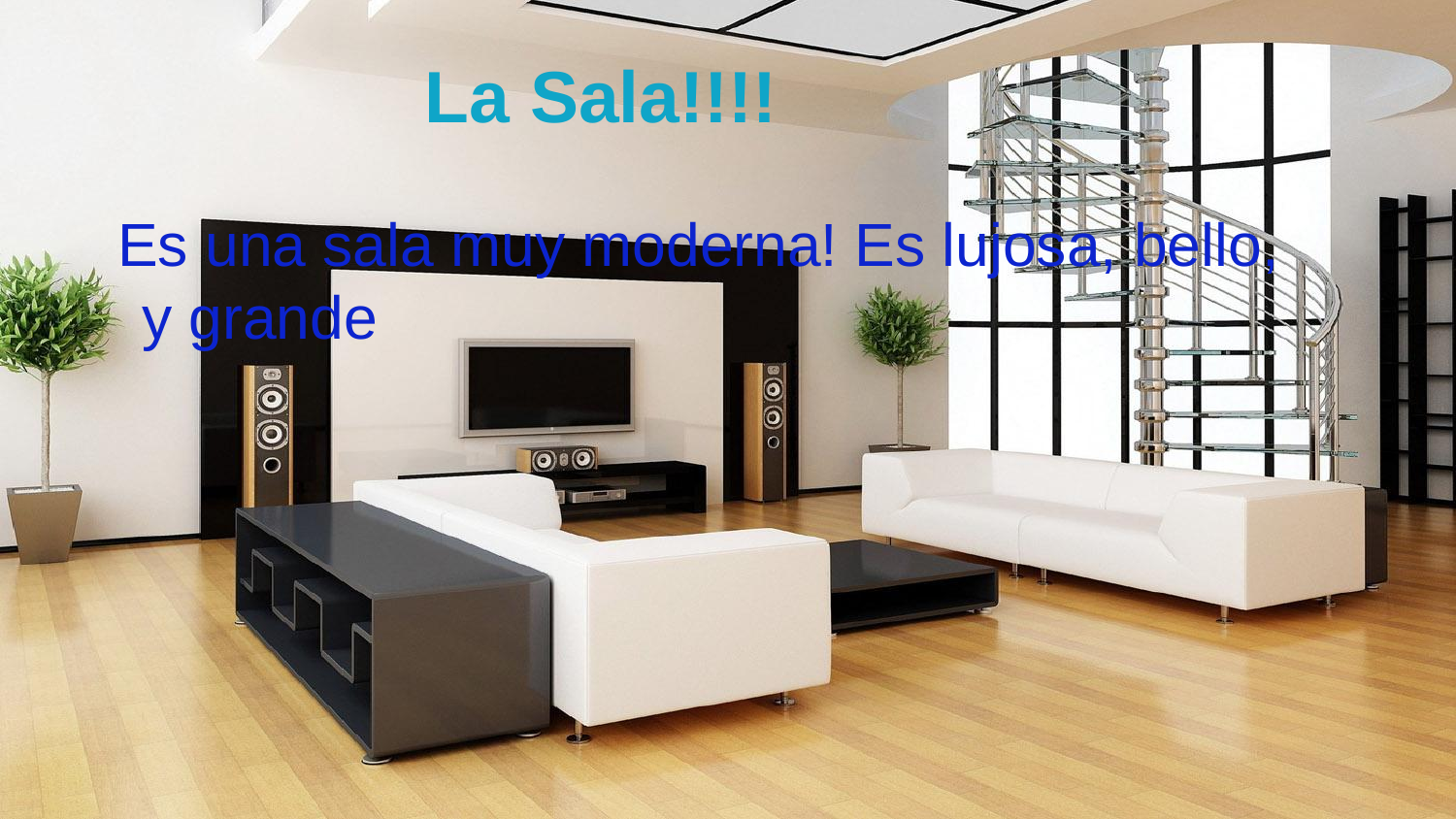

# La Sala!!!!
Es una sala muy moderna! Es lujosa, bello, y grande